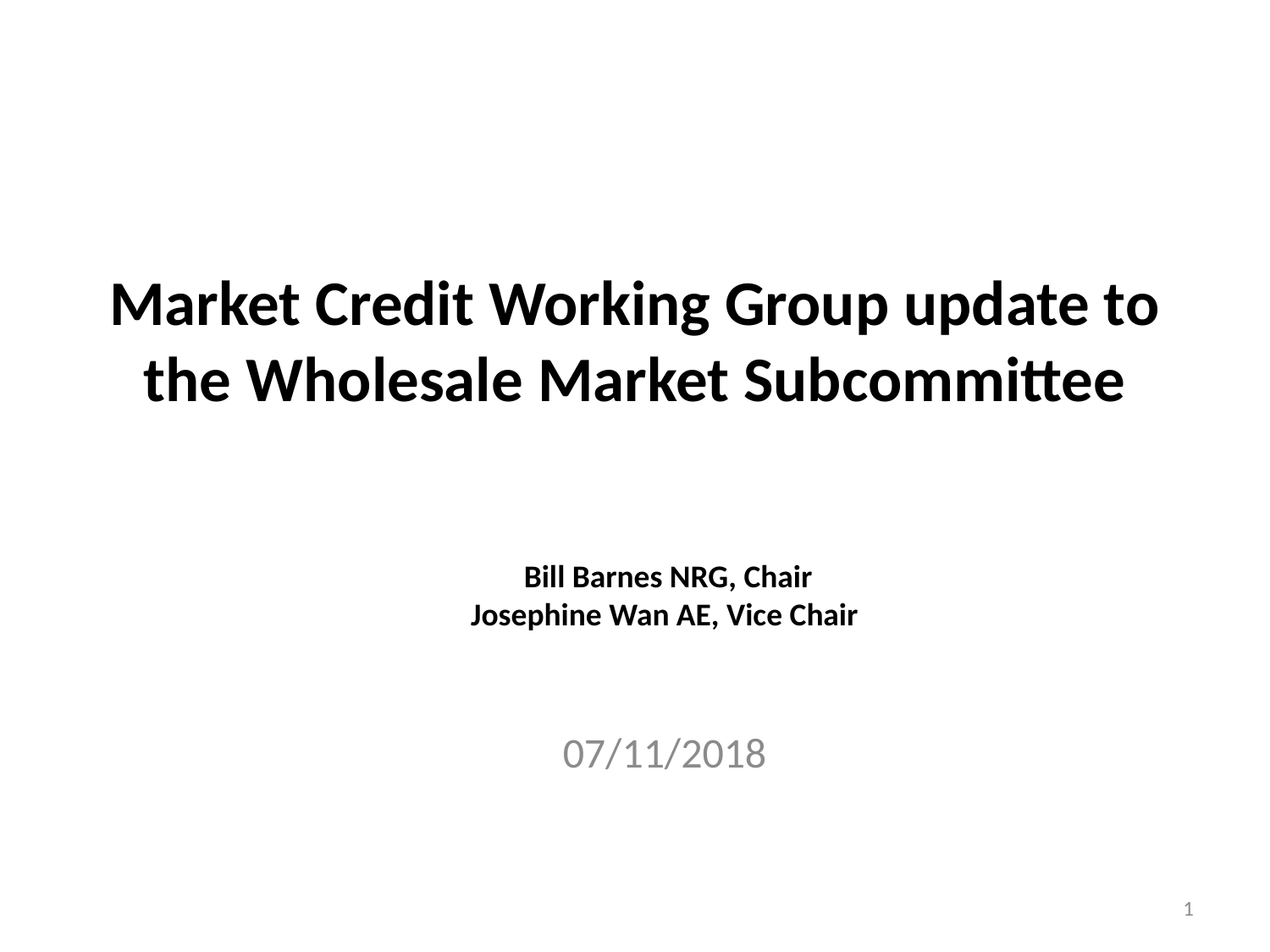

# Market Credit Working Group update to the Wholesale Market Subcommittee
 Bill Barnes NRG, Chair
Josephine Wan AE, Vice Chair
07/11/2018
1